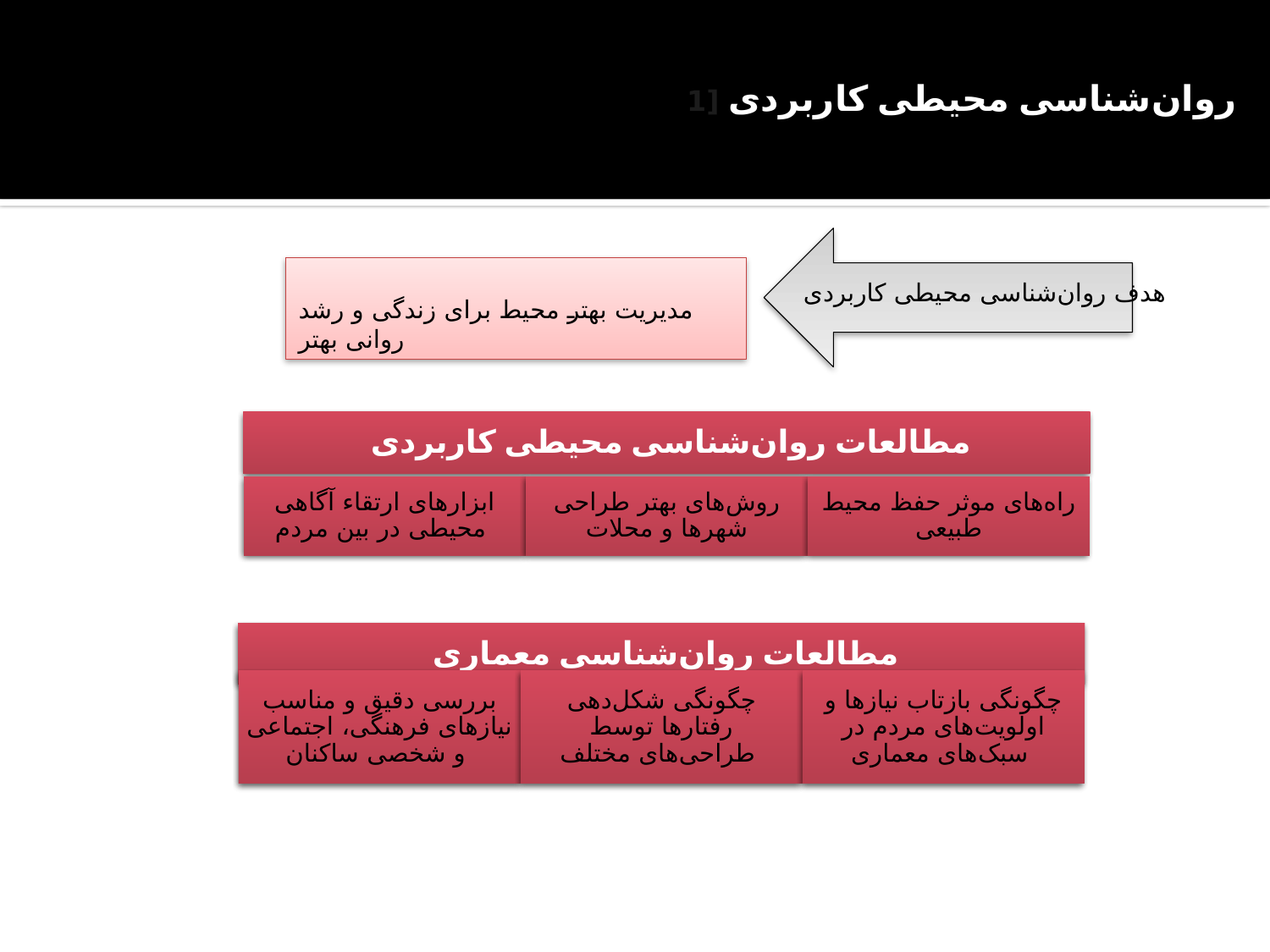

روان‌شناسی محیطی کاربردی [1

 هدف روان‌شناسی محیطی کاربردی

مدیریت بهتر محیط برای زندگی و رشد روانی بهتر

مطالعات روان‌شناسی محیطی کاربردی

ابزارهای ارتقاء آگاهی محیطی در بین مردم

روش‌های بهتر طراحی شهرها و محلات

راه‌های موثر حفظ محیط طبیعی

مطالعات روان‌شناسی معماری

بررسی دقیق و مناسب نیازهای فرهنگی، اجتماعی و شخصی ساکنان

چگونگی شکل‌دهی رفتارها توسط طراحی‌های مختلف

چگونگی بازتاب نیازها و اولویت‌های مردم در سبک‌های معماری